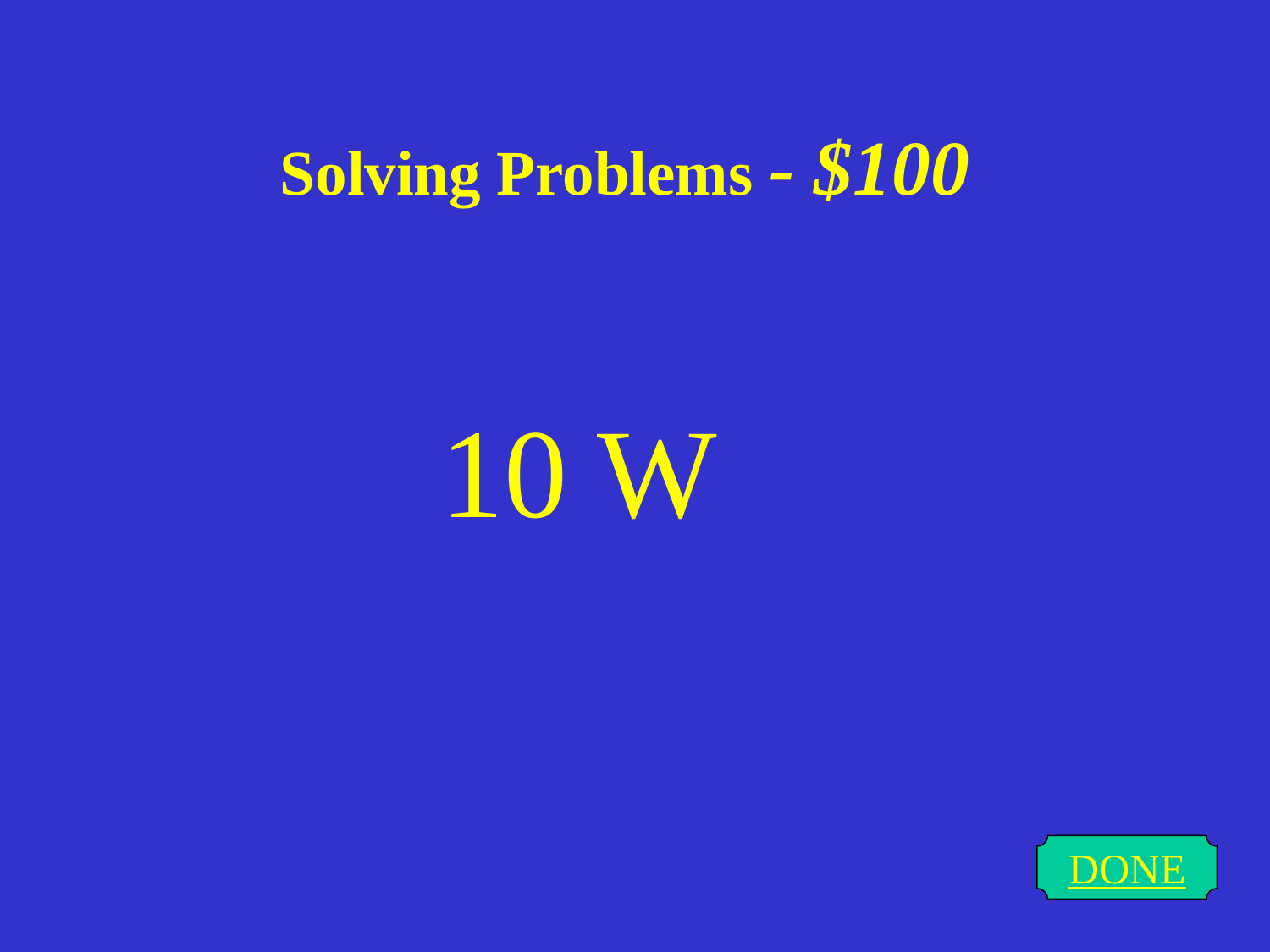

# Solving Problems - $100
10 W

DONE